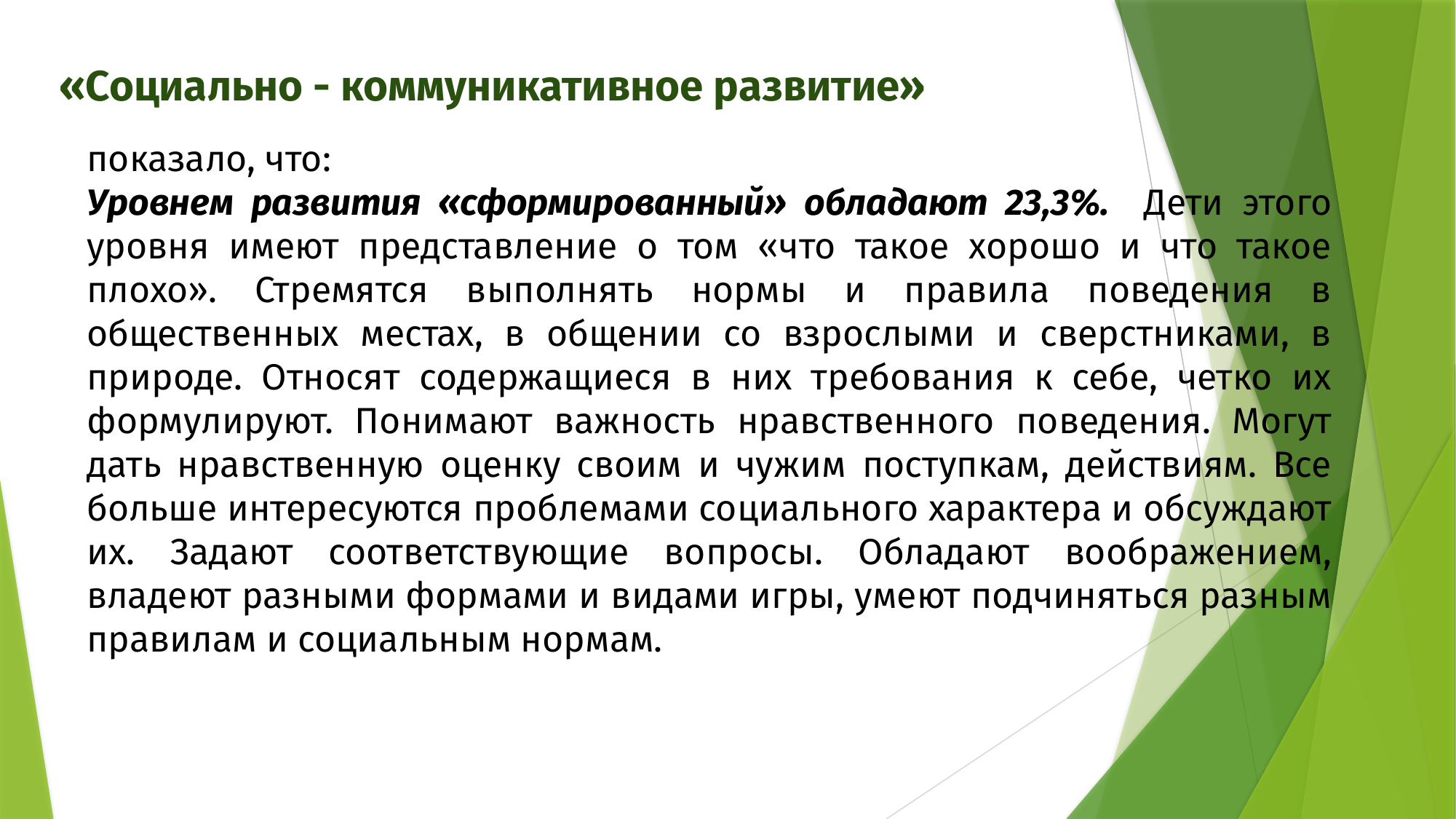

# «Социально - коммуникативное развитие»
показало, что:
Уровнем развития «сформированный» обладают 23,3%.  Дети этого уровня имеют представление о том «что такое хорошо и что такое плохо». Стремятся выполнять нормы и правила поведения в общественных местах, в общении со взрослыми и сверстниками, в природе. Относят содержащиеся в них требования к себе, четко их формулируют. Понимают важность нравственного поведения. Могут дать нравственную оценку своим и чужим поступкам, действиям. Все больше интересуются проблемами социального характера и обсуждают их. Задают соответствующие вопросы. Обладают воображением, владеют разными формами и видами игры, умеют подчиняться разным правилам и социальным нормам.